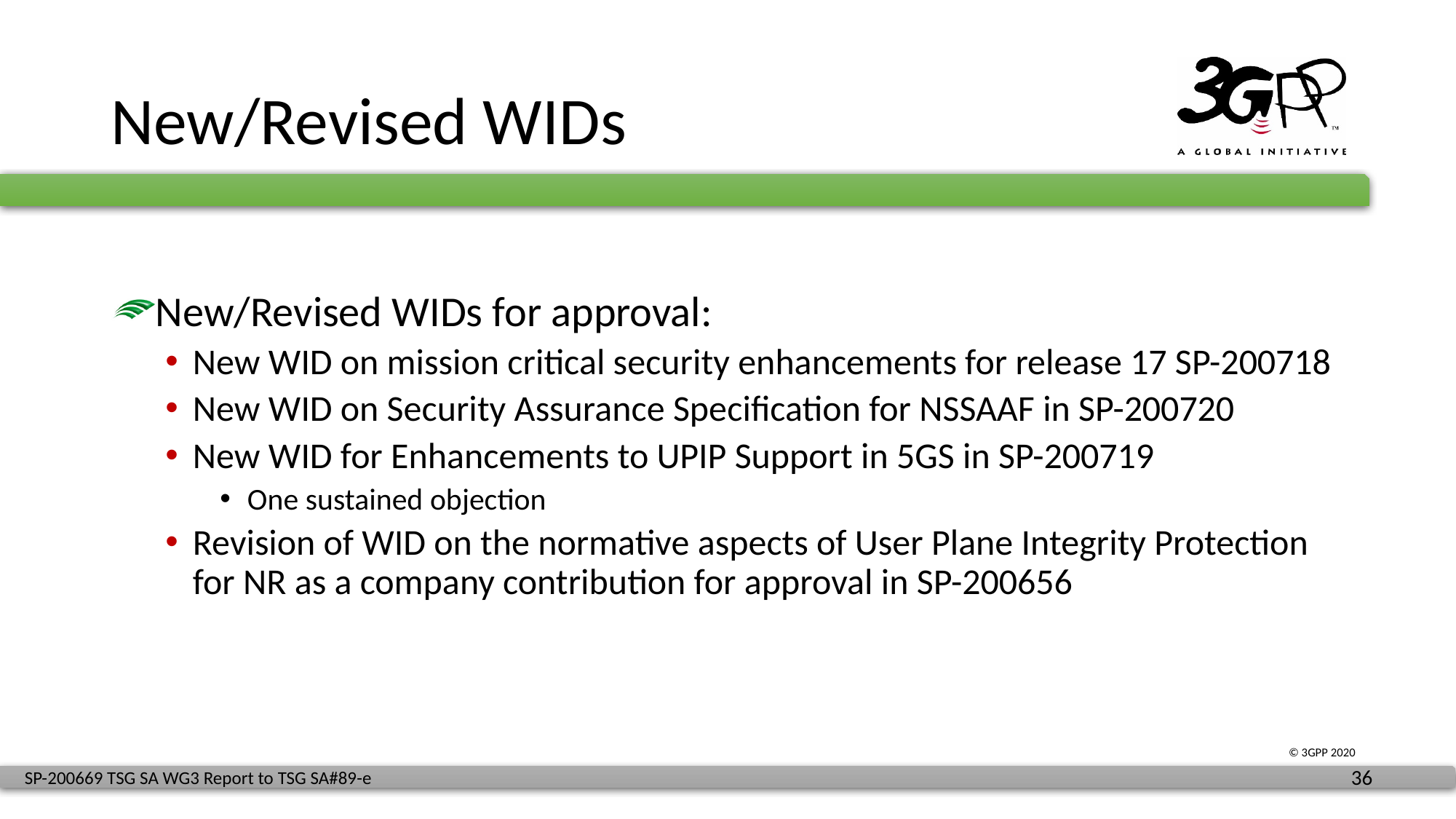

# New/Revised WIDs

New/Revised WIDs for approval:
New WID on mission critical security enhancements for release 17 SP-200718
New WID on Security Assurance Specification for NSSAAF in SP-200720
New WID for Enhancements to UPIP Support in 5GS in SP-200719
One sustained objection
Revision of WID on the normative aspects of User Plane Integrity Protection for NR as a company contribution for approval in SP-200656